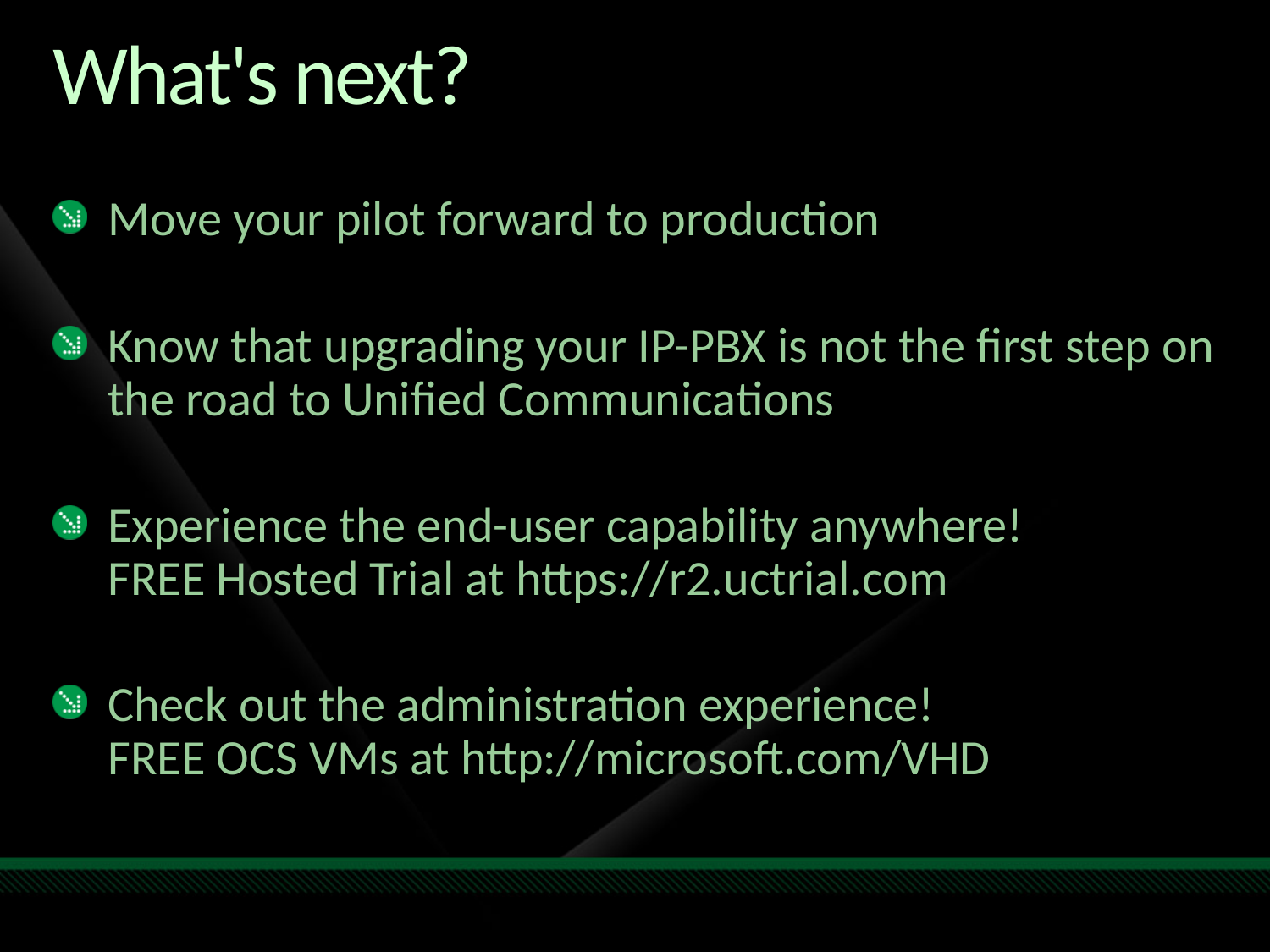

# What's next?
Move your pilot forward to production

Know that upgrading your IP-PBX is not the first step on the road to Unified Communications

Experience the end-user capability anywhere!
FREE Hosted Trial at https://r2.uctrial.com

Check out the administration experience!
FREE OCS VMs at http://microsoft.com/VHD